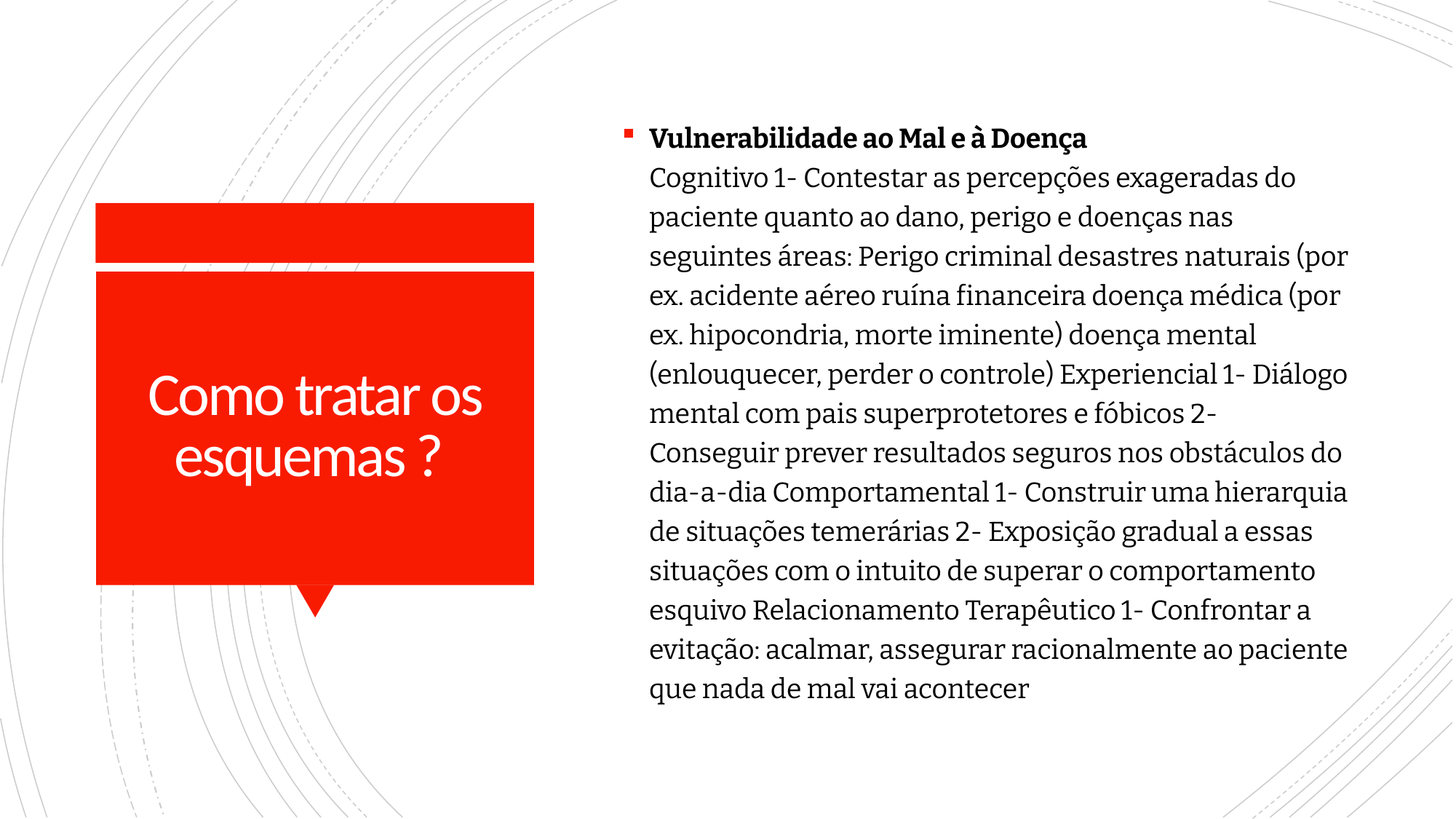

Vulnerabilidade ao Mal e à Doença
Cognitivo 1- Contestar as percepções exageradas do paciente quanto ao dano, perigo e doenças nas seguintes áreas: Perigo criminal desastres naturais (por ex. acidente aéreo ruína financeira doença médica (por ex. hipocondria, morte iminente) doença mental (enlouquecer, perder o controle) Experiencial 1- Diálogo mental com pais superprotetores e fóbicos 2- Conseguir prever resultados seguros nos obstáculos do dia-a-dia Comportamental 1- Construir uma hierarquia de situações temerárias 2- Exposição gradual a essas situações com o intuito de superar o comportamento esquivo Relacionamento Terapêutico 1- Confrontar a evitação: acalmar, assegurar racionalmente ao paciente que nada de mal vai acontecer
# Como tratar os esquemas ?